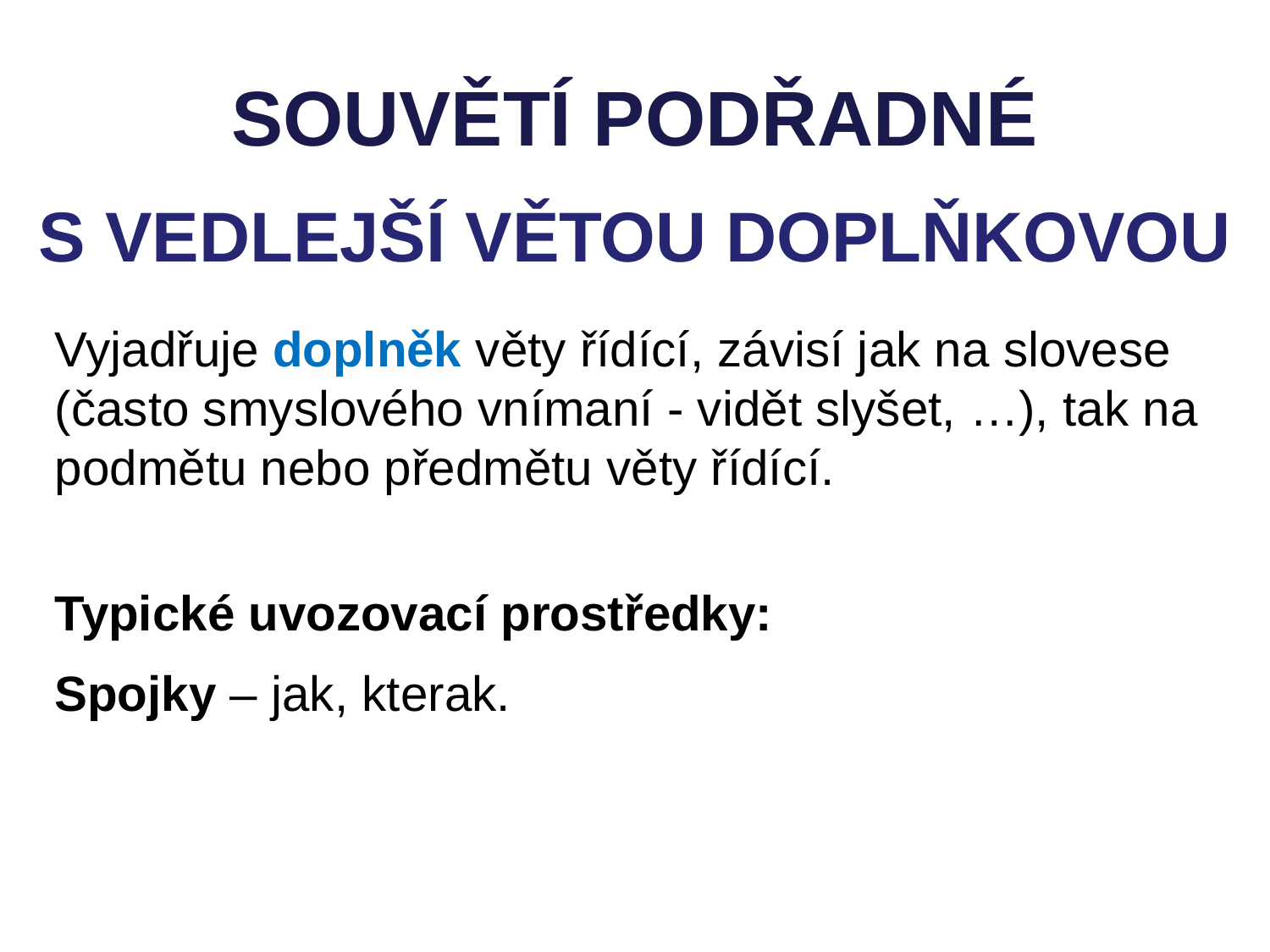

SOUVĚTÍ PODŘADNÉ
S VEDLEJŠÍ VĚTOU DOPLŇKOVOU
Vyjadřuje doplněk věty řídící, závisí jak na slovese (často smyslového vnímaní - vidět slyšet, …), tak na podmětu nebo předmětu věty řídící.
Typické uvozovací prostředky:
Spojky – jak, kterak.